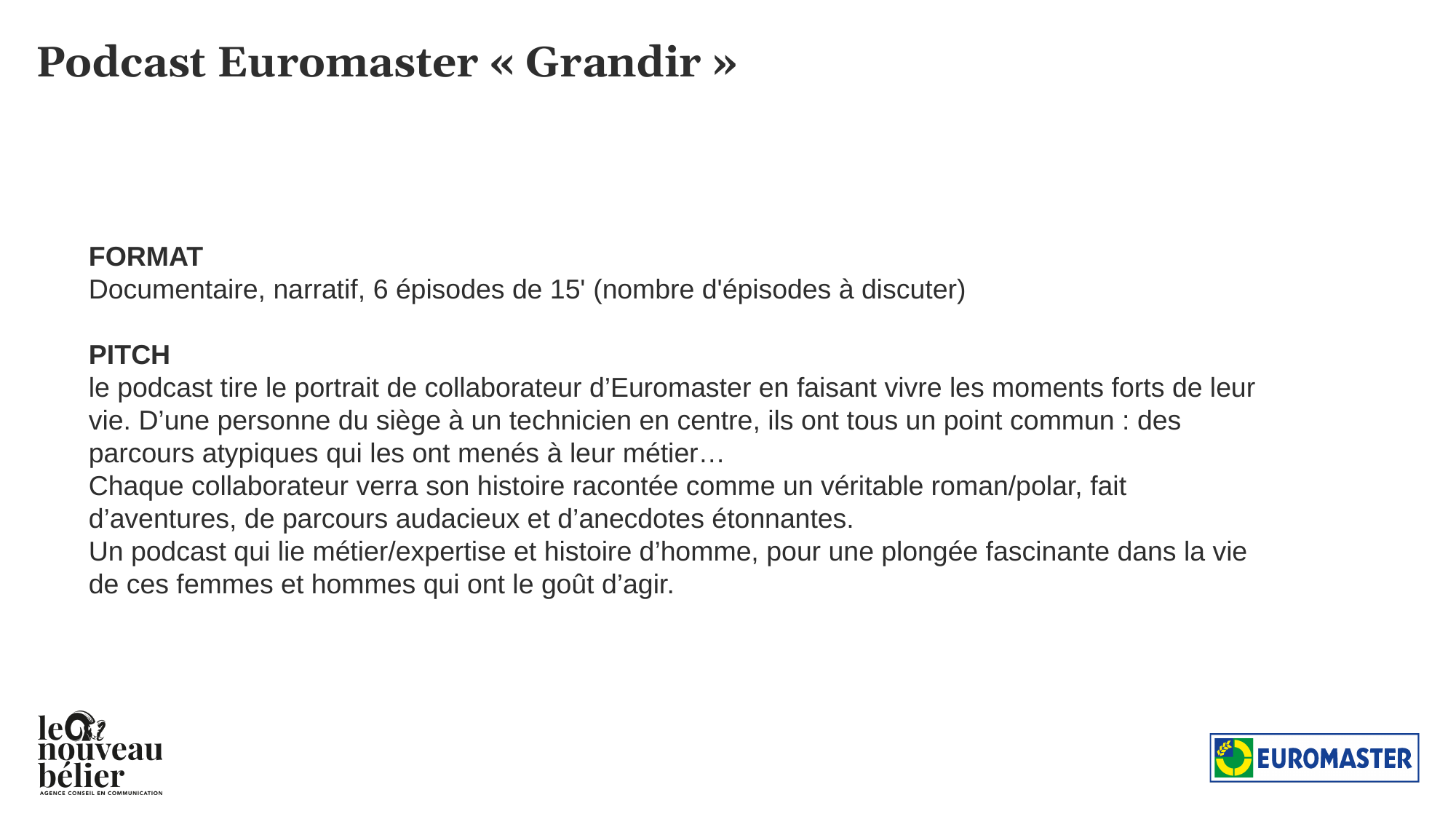

# Podcast Euromaster « Grandir »
FORMAT
Documentaire, narratif, 6 épisodes de 15' (nombre d'épisodes à discuter)
PITCH
le podcast tire le portrait de collaborateur d’Euromaster en faisant vivre les moments forts de leur vie. D’une personne du siège à un technicien en centre, ils ont tous un point commun : des parcours atypiques qui les ont menés à leur métier…
Chaque collaborateur verra son histoire racontée comme un véritable roman/polar, fait d’aventures, de parcours audacieux et d’anecdotes étonnantes.
Un podcast qui lie métier/expertise et histoire d’homme, pour une plongée fascinante dans la vie de ces femmes et hommes qui ont le goût d’agir.